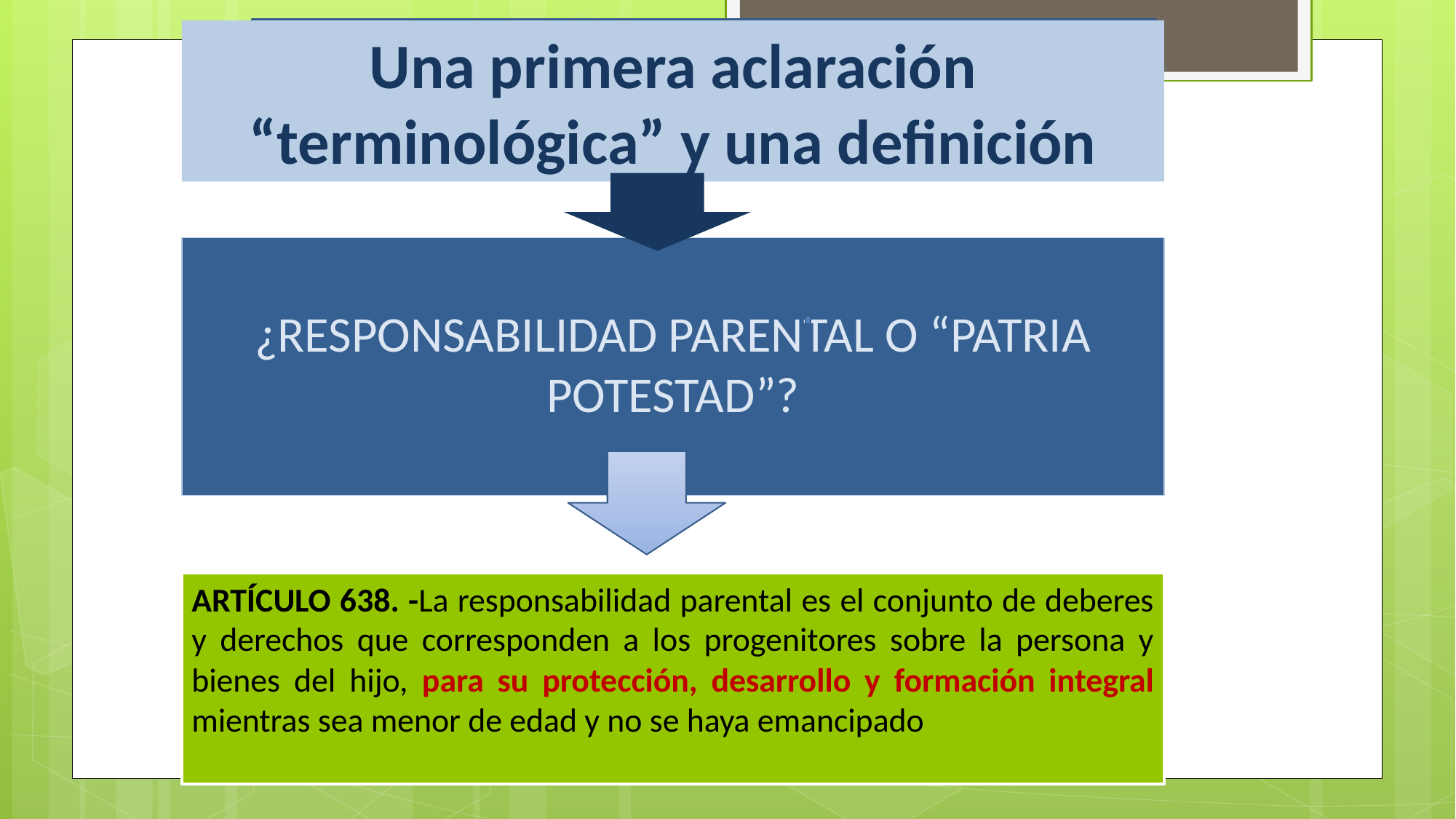

Una primera aclaración “terminológica” y una definición

¿RESPONSABILIDAD PARENTAL O “PATRIA POTESTAD”?

ARTÍCULO 638. -La responsabilidad parental es el conjunto de deberes y derechos que corresponden a los progenitores sobre la persona y bienes del hijo, para su protección, desarrollo y formación integral mientras sea menor de edad y no se haya emancipado